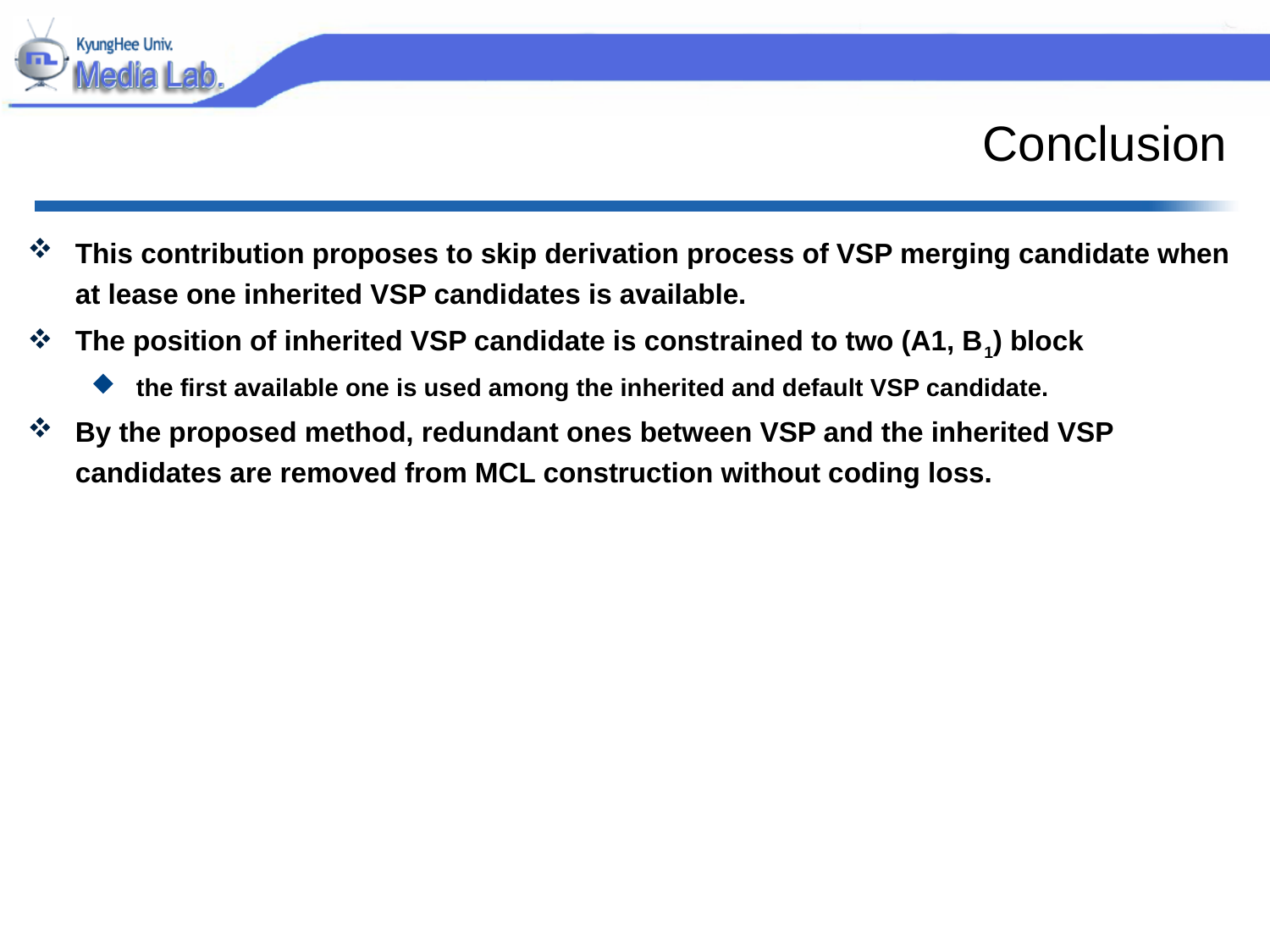

# Conclusion
This contribution proposes to skip derivation process of VSP merging candidate when at lease one inherited VSP candidates is available.
The position of inherited VSP candidate is constrained to two (A1, B1) block
the first available one is used among the inherited and default VSP candidate.
By the proposed method, redundant ones between VSP and the inherited VSP candidates are removed from MCL construction without coding loss.